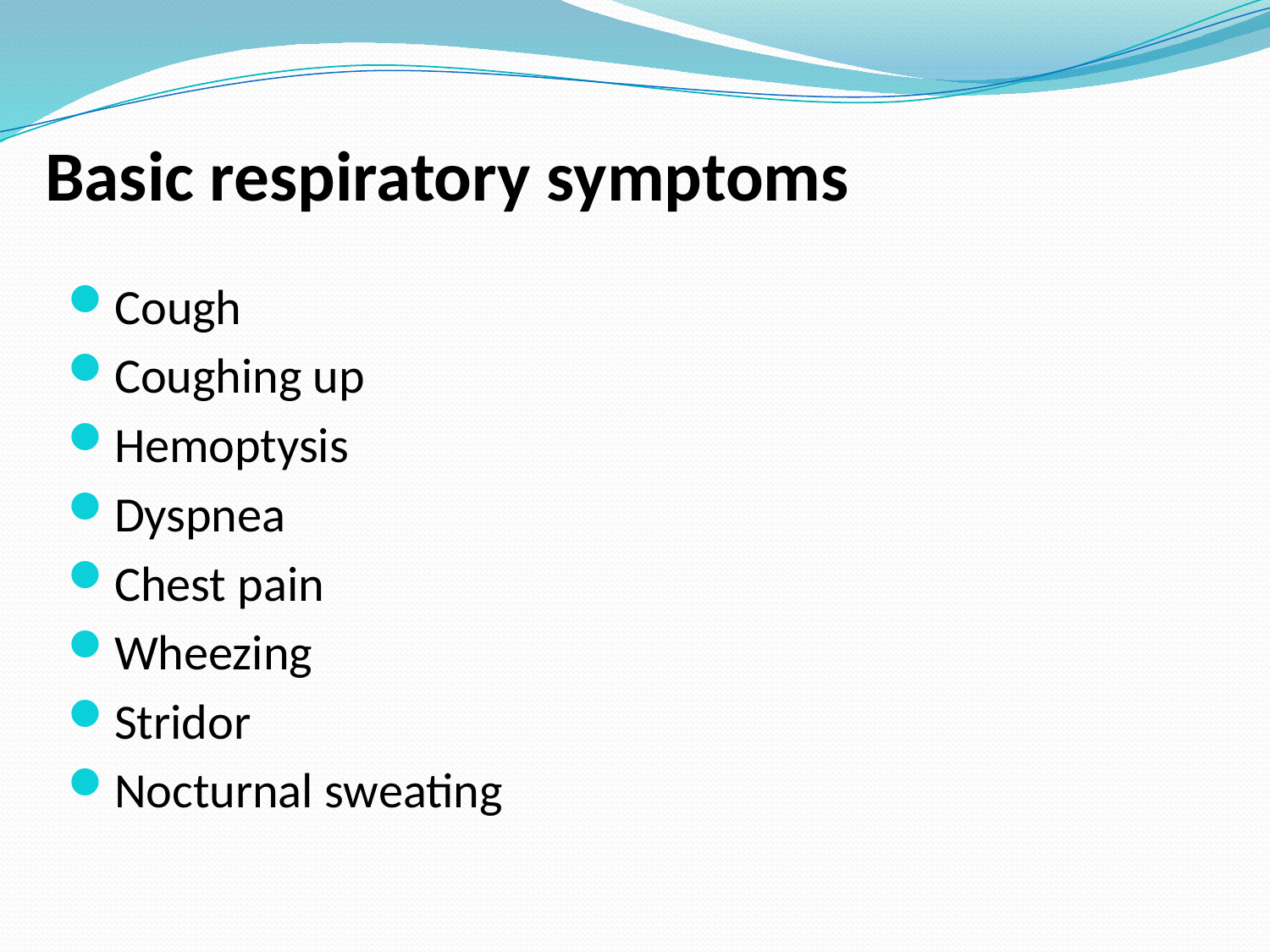

# Basic respiratory symptoms
Cough
Coughing up
Hemoptysis
Dyspnea
Chest pain
Wheezing
Stridor
Nocturnal sweating